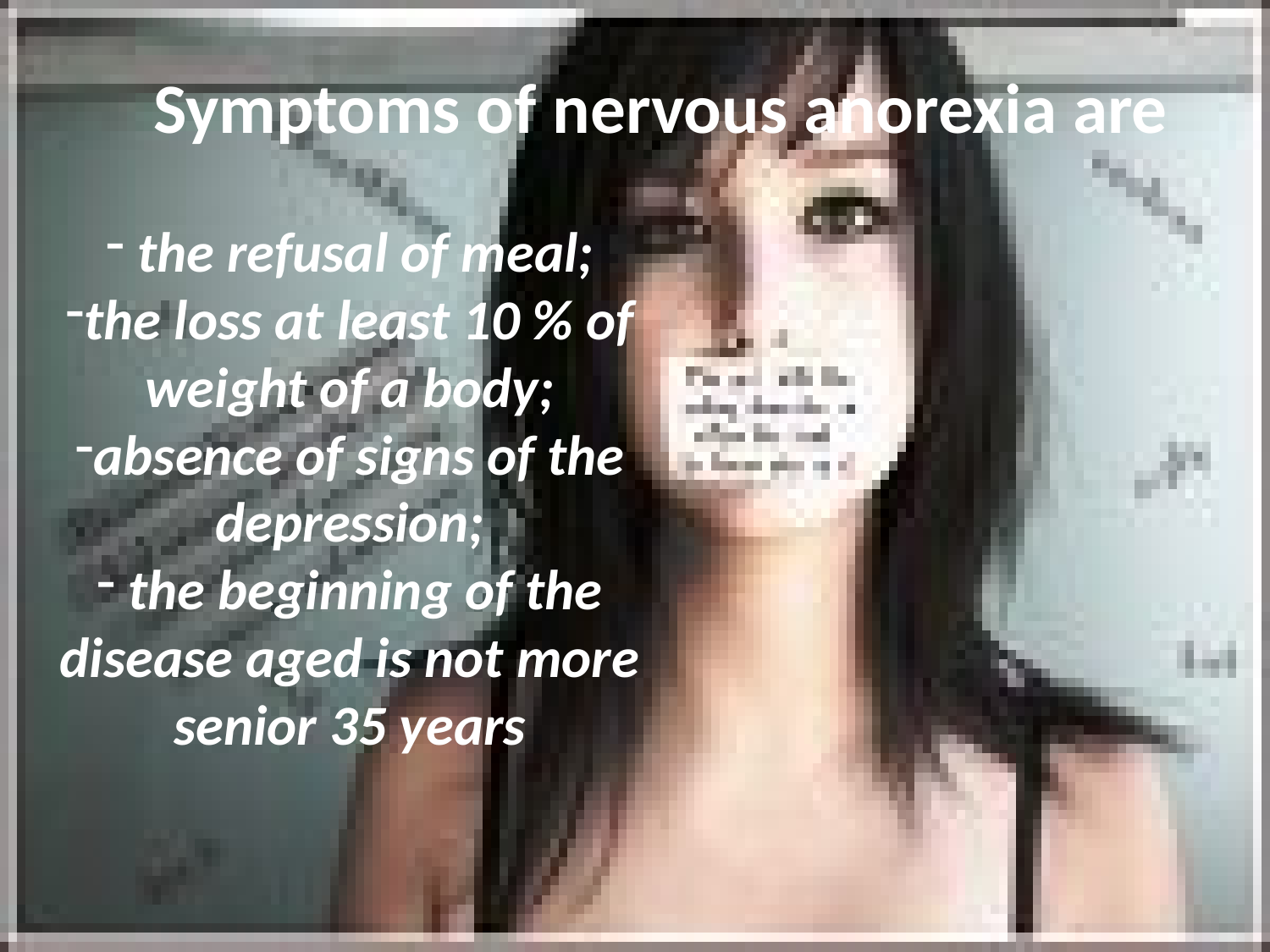

Symptoms of nervous anorexia are
 the refusal of meal;
the loss at least 10 % of weight of a body;
absence of signs of the depression;
 the beginning of the disease aged is not more senior 35 years